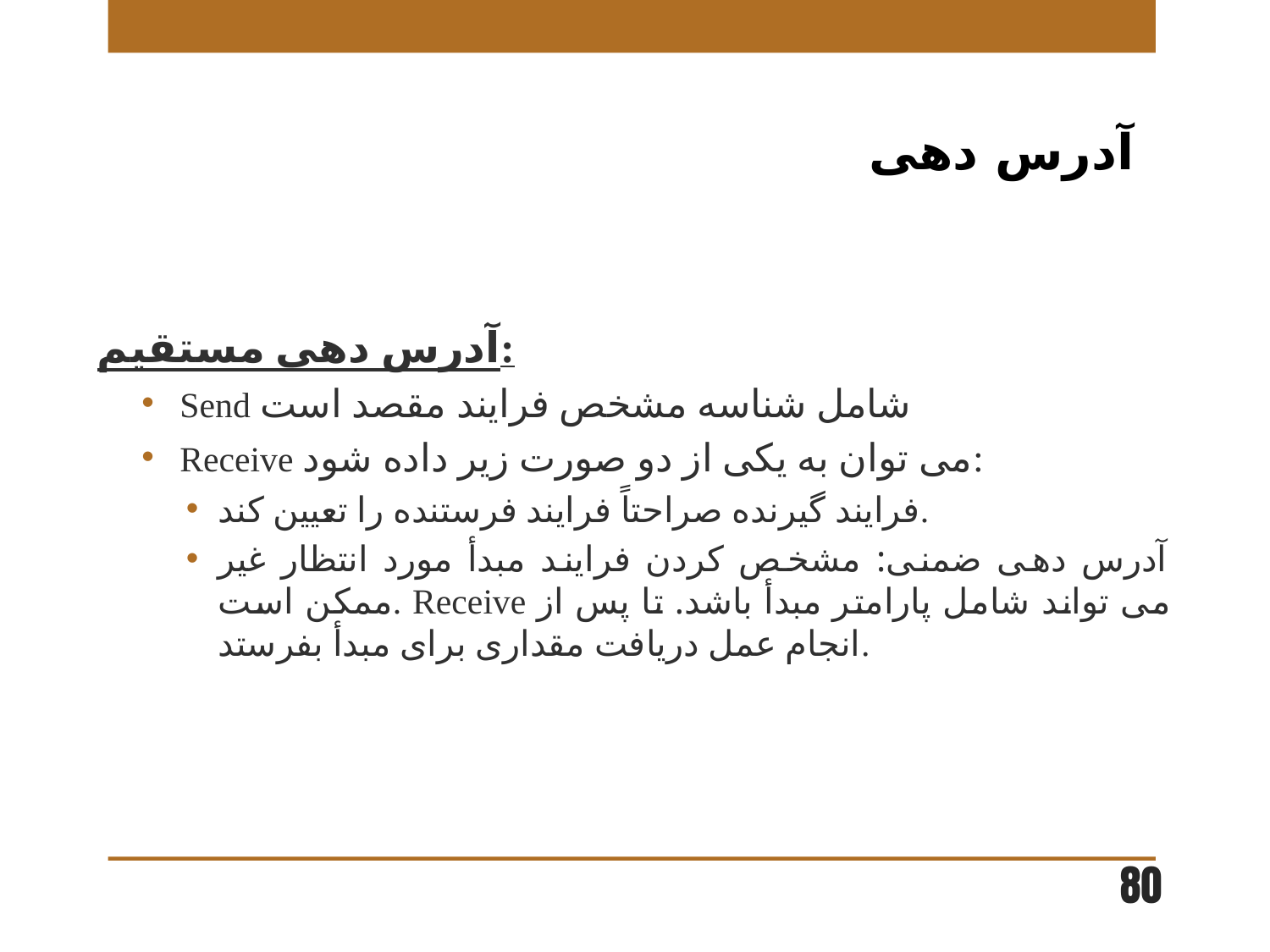

آدرس دهی
آدرس دهی مستقیم:
Send شامل شناسه مشخص فرایند مقصد است
Receive می توان به یکی از دو صورت زیر داده شود:
فرایند گیرنده صراحتاً فرایند فرستنده را تعیین کند.
آدرس دهی ضمنی: مشخص کردن فرایند مبدأ مورد انتظار غیر ممکن است. Receive می تواند شامل پارامتر مبدأ باشد. تا پس از انجام عمل دریافت مقداری برای مبدأ بفرستد.
80